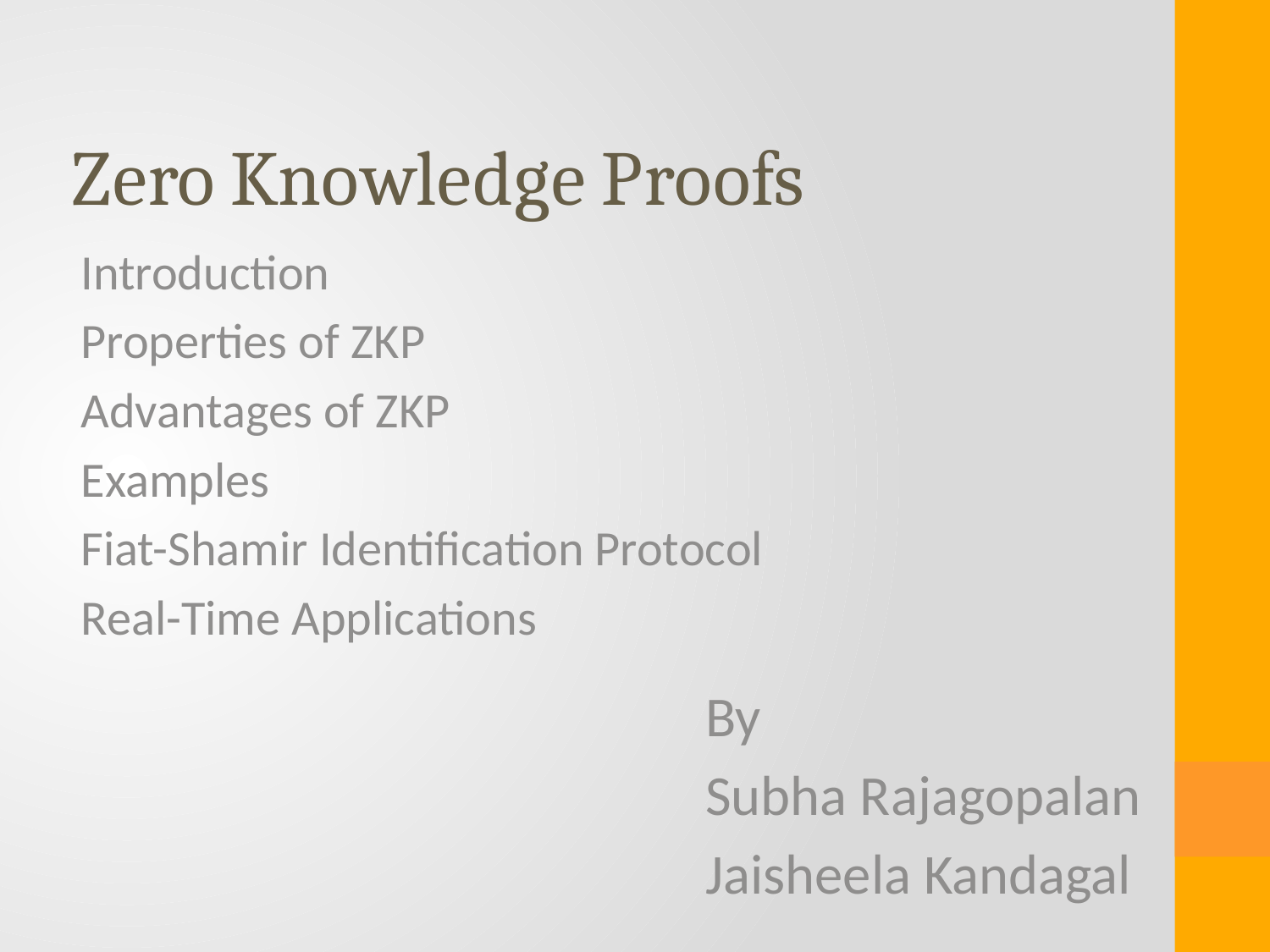

# Zero Knowledge Proofs
Introduction
Properties of ZKP
Advantages of ZKP
Examples
Fiat-Shamir Identification Protocol
Real-Time Applications

By
Subha Rajagopalan
Jaisheela Kandagal